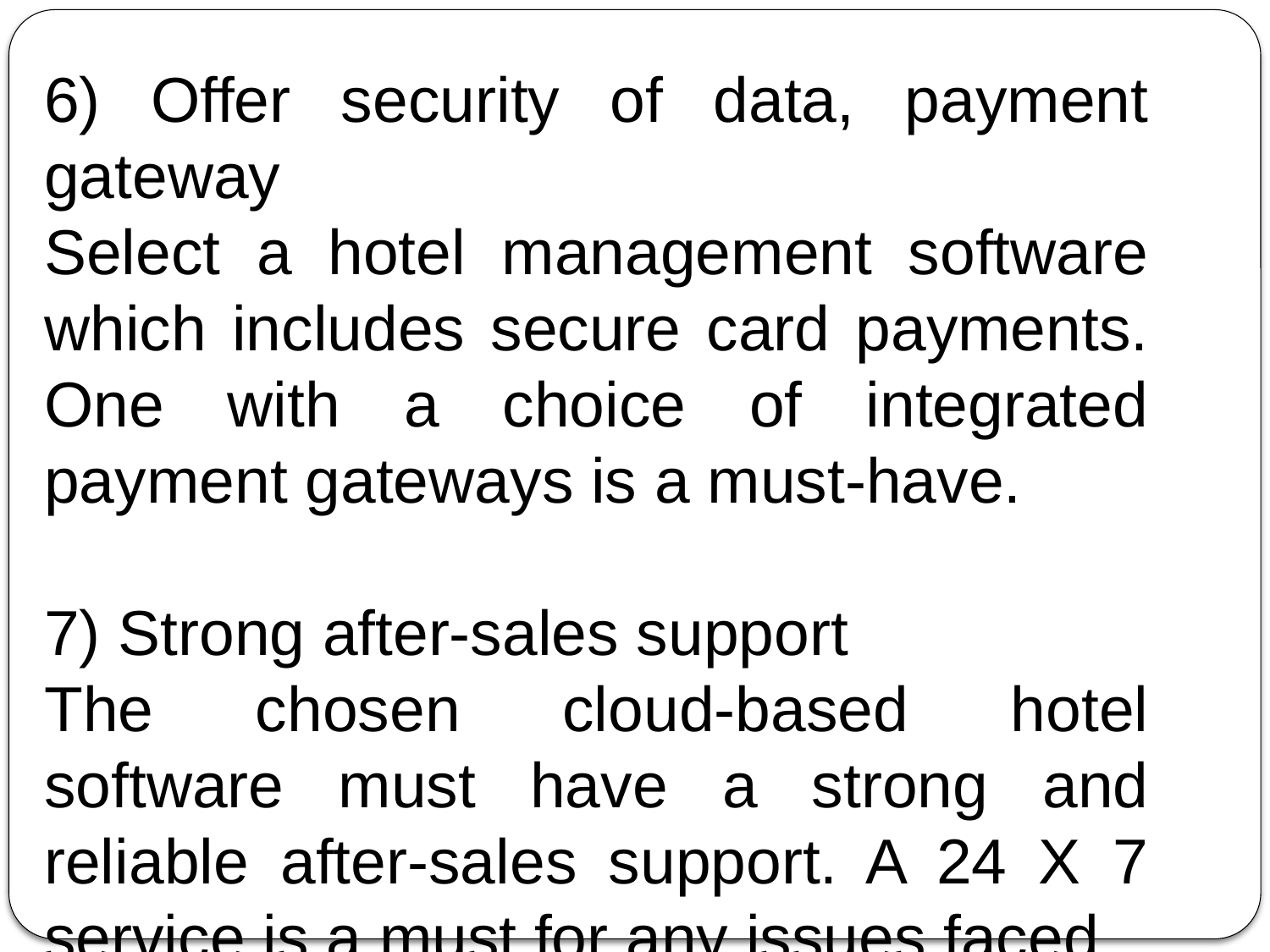

6) Offer security of data, payment gateway
Select a hotel management software which includes secure card payments. One with a choice of integrated payment gateways is a must-have.

7) Strong after-sales support
The chosen cloud-based hotel software must have a strong and reliable after-sales support. A 24 X 7 service is a must for any issues faced.